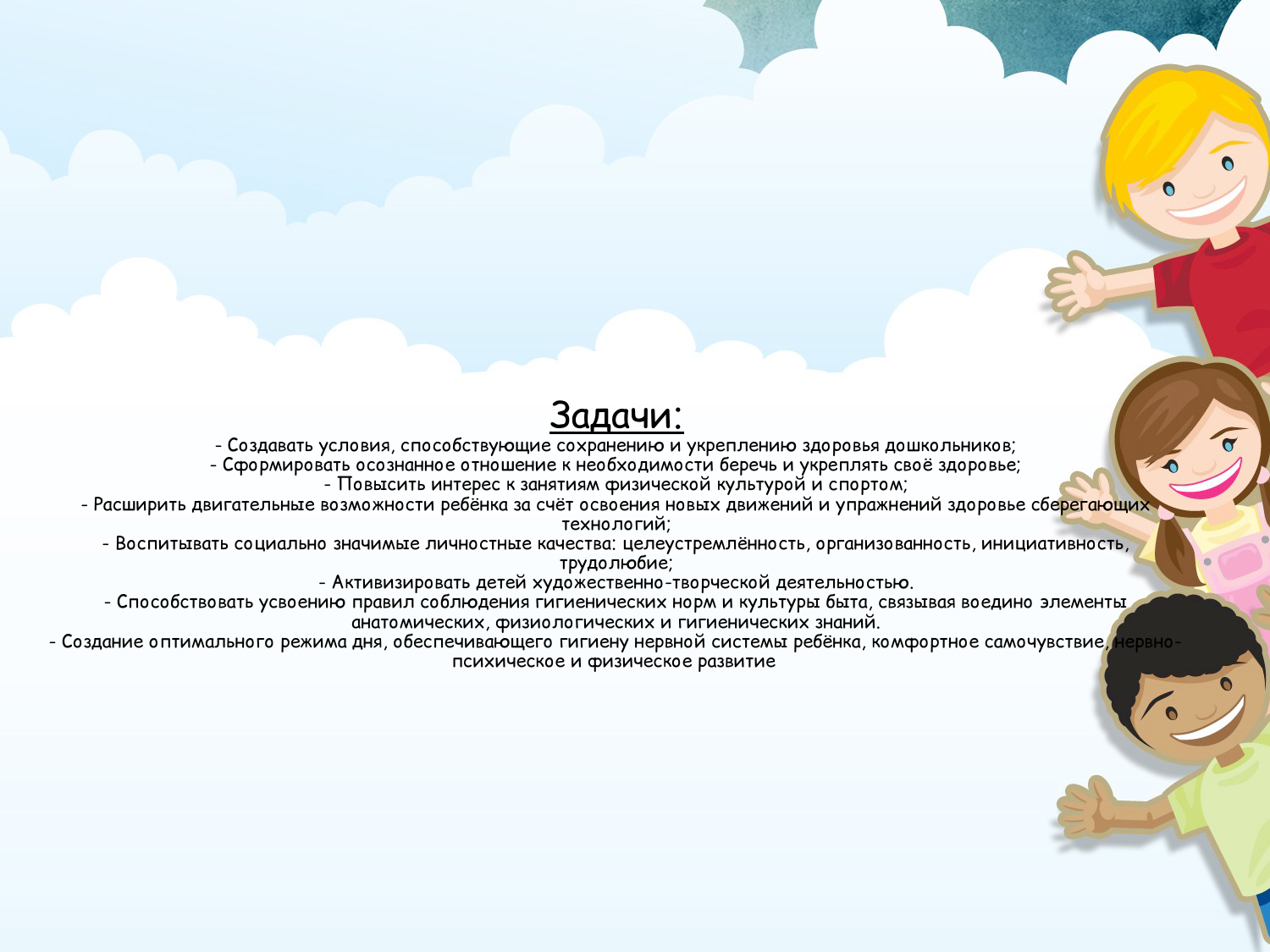

# Задачи: - Создавать условия, способствующие сохранению и укреплению здоровья дошкольников; - Сформировать осознанное отношение к необходимости беречь и укреплять своё здоровье; - Повысить интерес к занятиям физической культурой и спортом; - Расширить двигательные возможности ребёнка за счёт освоения новых движений и упражнений здоровье сберегающих технологий; - Воспитывать социально значимые личностные качества: целеустремлённость, организованность, инициативность, трудолюбие; - Активизировать детей художественно-творческой деятельностью. - Способствовать усвоению правил соблюдения гигиенических норм и культуры быта, связывая воедино элементы анатомических, физиологических и гигиенических знаний. - Создание оптимального режима дня, обеспечивающего гигиену нервной системы ребёнка, комфортное самочувствие, нервно-психическое и физическое развитие